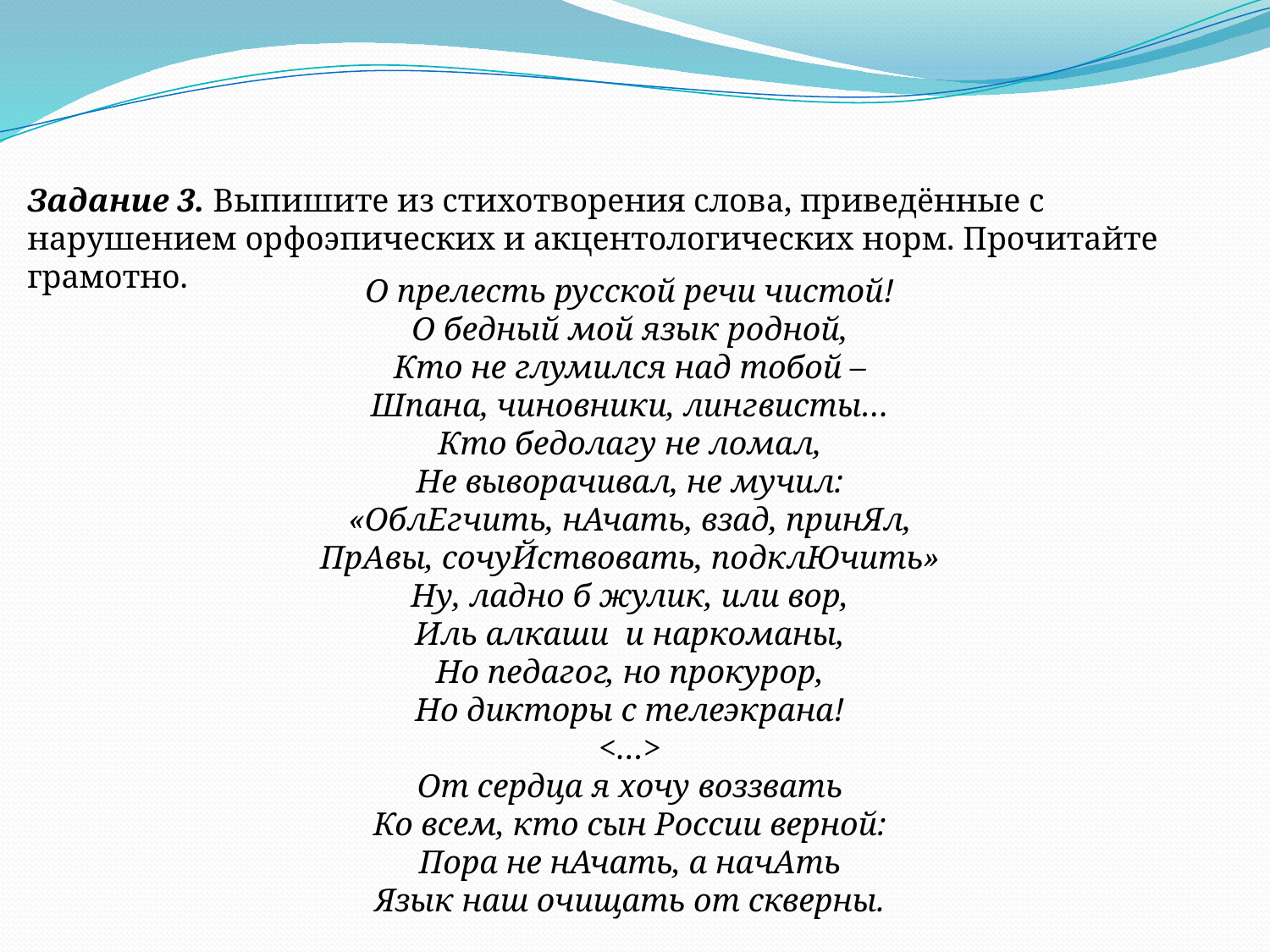

Задание 3. Выпишите из стихотворения слова, приведённые с нарушением орфоэпических и акцентологических норм. Прочитайте грамотно.
О прелесть русской речи чистой!
О бедный мой язык родной,
Кто не глумился над тобой –
Шпана, чиновники, лингвисты…
Кто бедолагу не ломал,
Не выворачивал, не мучил:
«ОблЕгчить, нАчать, взад, принЯл,
ПрАвы, сочуЙствовать, подклЮчить»
Ну, ладно б жулик, или вор,
Иль алкаши  и наркоманы,
Но педагог, но прокурор,
Но дикторы с телеэкрана!
<…>
От сердца я хочу воззвать
Ко всем, кто сын России верной:
Пора не нАчать, а начАть
Язык наш очищать от скверны.